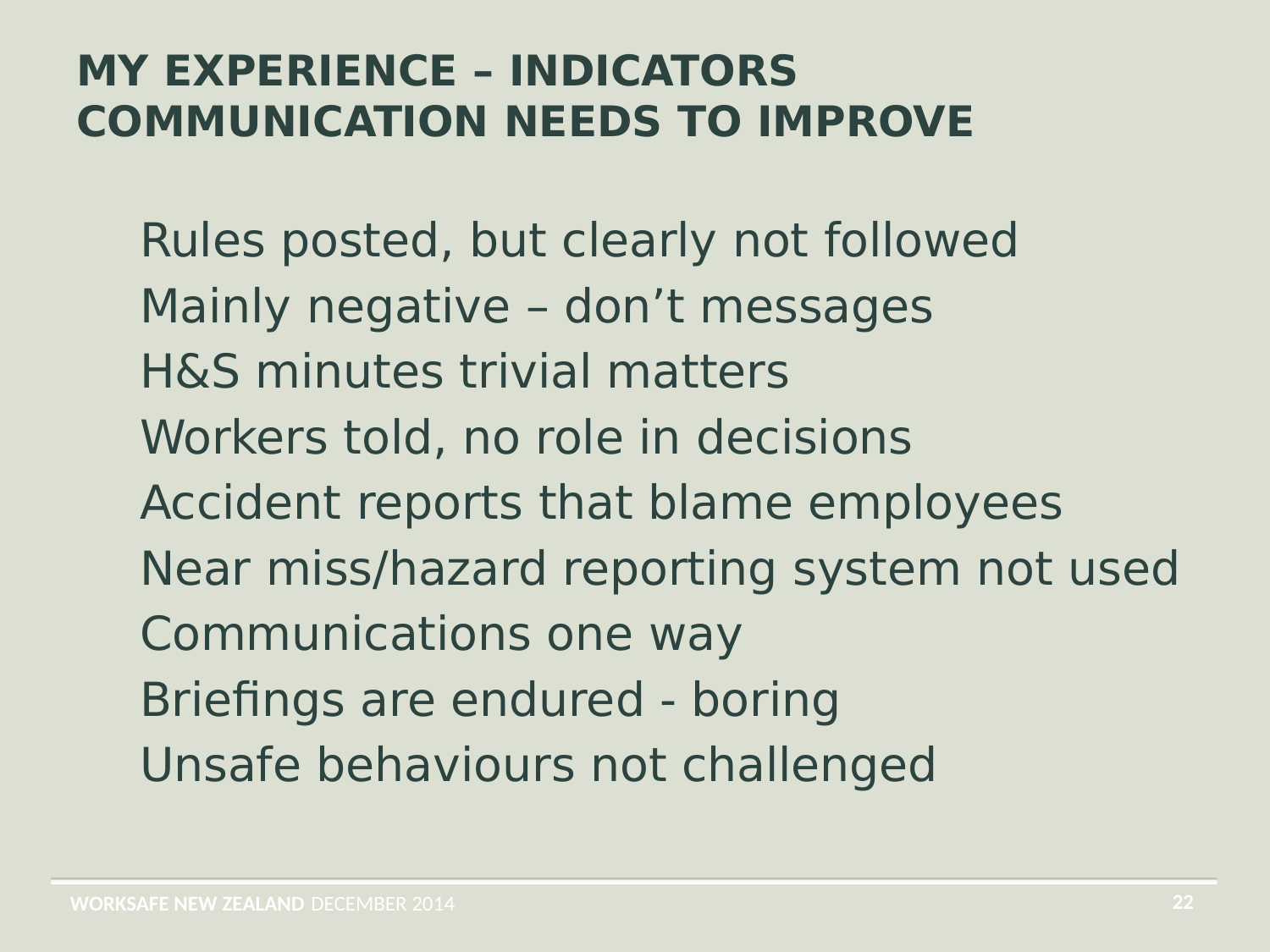

# My Experience – indicators communication needs to improve
Rules posted, but clearly not followed
Mainly negative – don’t messages
H&S minutes trivial matters
Workers told, no role in decisions
Accident reports that blame employees
Near miss/hazard reporting system not used
Communications one way
Briefings are endured - boring
Unsafe behaviours not challenged

22
WORKSAFE NEW ZEALAND
DECEMBER 2014